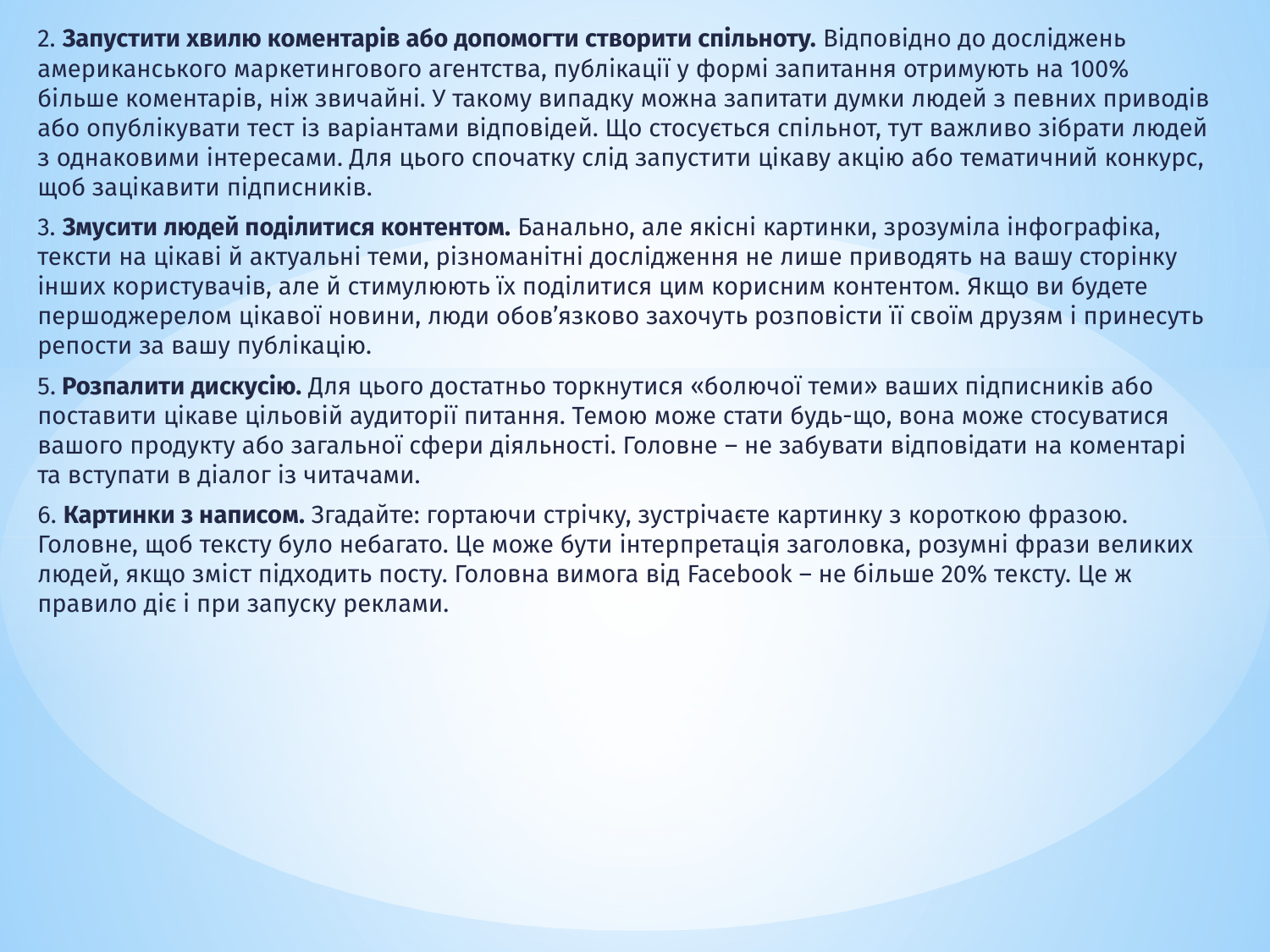

2. Запустити хвилю коментарів або допомогти створити спільноту. Відповідно до досліджень американського маркетингового агентства, публікації у формі запитання отримують на 100% більше коментарів, ніж звичайні. У такому випадку можна запитати думки людей з певних приводів або опублікувати тест із варіантами відповідей. Що стосується спільнот, тут важливо зібрати людей з однаковими інтересами. Для цього спочатку слід запустити цікаву акцію або тематичний конкурс, щоб зацікавити підписників.
3. Змусити людей поділитися контентом. Банально, але якісні картинки, зрозуміла інфографіка, тексти на цікаві й актуальні теми, різноманітні дослідження не лише приводять на вашу сторінку інших користувачів, але й стимулюють їх поділитися цим корисним контентом. Якщо ви будете першоджерелом цікавої новини, люди обов’язково захочуть розповісти її своїм друзям і принесуть репости за вашу публікацію.
5. Розпалити дискусію. Для цього достатньо торкнутися «болючої теми» ваших підписників або поставити цікаве цільовій аудиторії питання. Темою може стати будь-що, вона може стосуватися вашого продукту або загальної сфери діяльності. Головне – не забувати відповідати на коментарі та вступати в діалог із читачами.
6. Картинки з написом. Згадайте: гортаючи стрічку, зустрічаєте картинку з короткою фразою. Головне, щоб тексту було небагато. Це може бути інтерпретація заголовка, розумні фрази великих людей, якщо зміст підходить посту. Головна вимога від Facebook – не більше 20% тексту. Це ж правило діє і при запуску реклами.